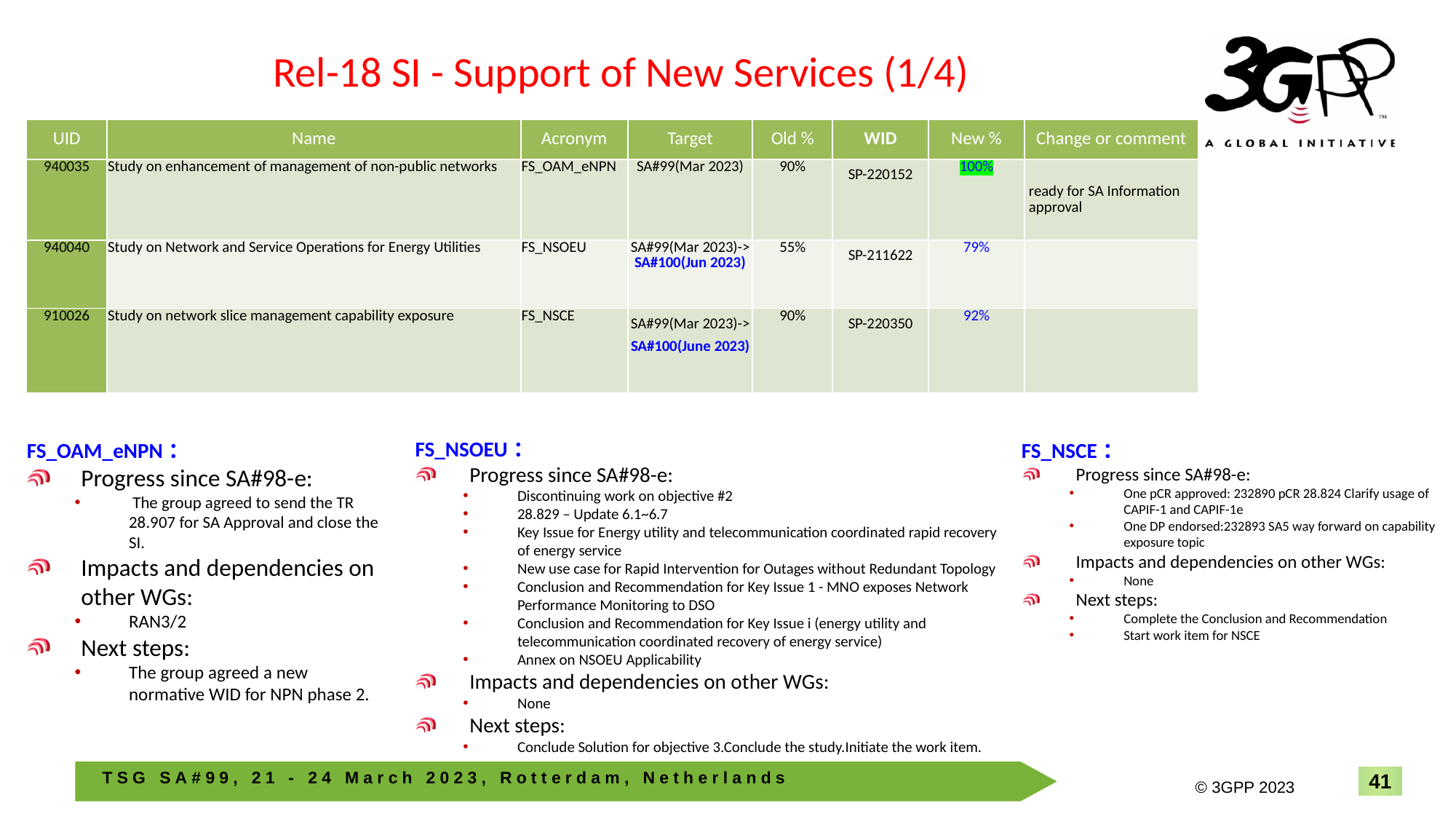

# Rel-18 SI - Support of New Services (1/4)
| UID | Name | Acronym | Target | Old % | WID | New % | Change or comment |
| --- | --- | --- | --- | --- | --- | --- | --- |
| 940035 | Study on enhancement of management of non-public networks | FS\_OAM\_eNPN | SA#99(Mar 2023) | 90% | SP-220152 | 100% | ready for SA Information approval |
| 940040 | Study on Network and Service Operations for Energy Utilities | FS\_NSOEU | SA#99(Mar 2023)-> SA#100(Jun 2023) | 55% | SP-211622 | 79% |  |
| 910026 | Study on network slice management capability exposure | FS\_NSCE | SA#99(Mar 2023)-> SA#100(June 2023) | 90% | SP-220350 | 92% |  |
FS_NSOEU：
Progress since SA#98-e:
Discontinuing work on objective #2
28.829 – Update 6.1~6.7
Key Issue for Energy utility and telecommunication coordinated rapid recovery of energy service
New use case for Rapid Intervention for Outages without Redundant Topology
Conclusion and Recommendation for Key Issue 1 - MNO exposes Network Performance Monitoring to DSO
Conclusion and Recommendation for Key Issue i (energy utility and telecommunication coordinated recovery of energy service)
Annex on NSOEU Applicability
Impacts and dependencies on other WGs:
None
Next steps:
Conclude Solution for objective 3.Conclude the study.Initiate the work item.
FS_NSCE：
Progress since SA#98-e:
One pCR approved: 232890 pCR 28.824 Clarify usage of CAPIF-1 and CAPIF-1e
One DP endorsed:232893 SA5 way forward on capability exposure topic
Impacts and dependencies on other WGs:
None
Next steps:
Complete the Conclusion and Recommendation
Start work item for NSCE

FS_OAM_eNPN：
Progress since SA#98-e:
 The group agreed to send the TR 28.907 for SA Approval and close the SI.
Impacts and dependencies on other WGs:
RAN3/2
Next steps:
The group agreed a new normative WID for NPN phase 2.